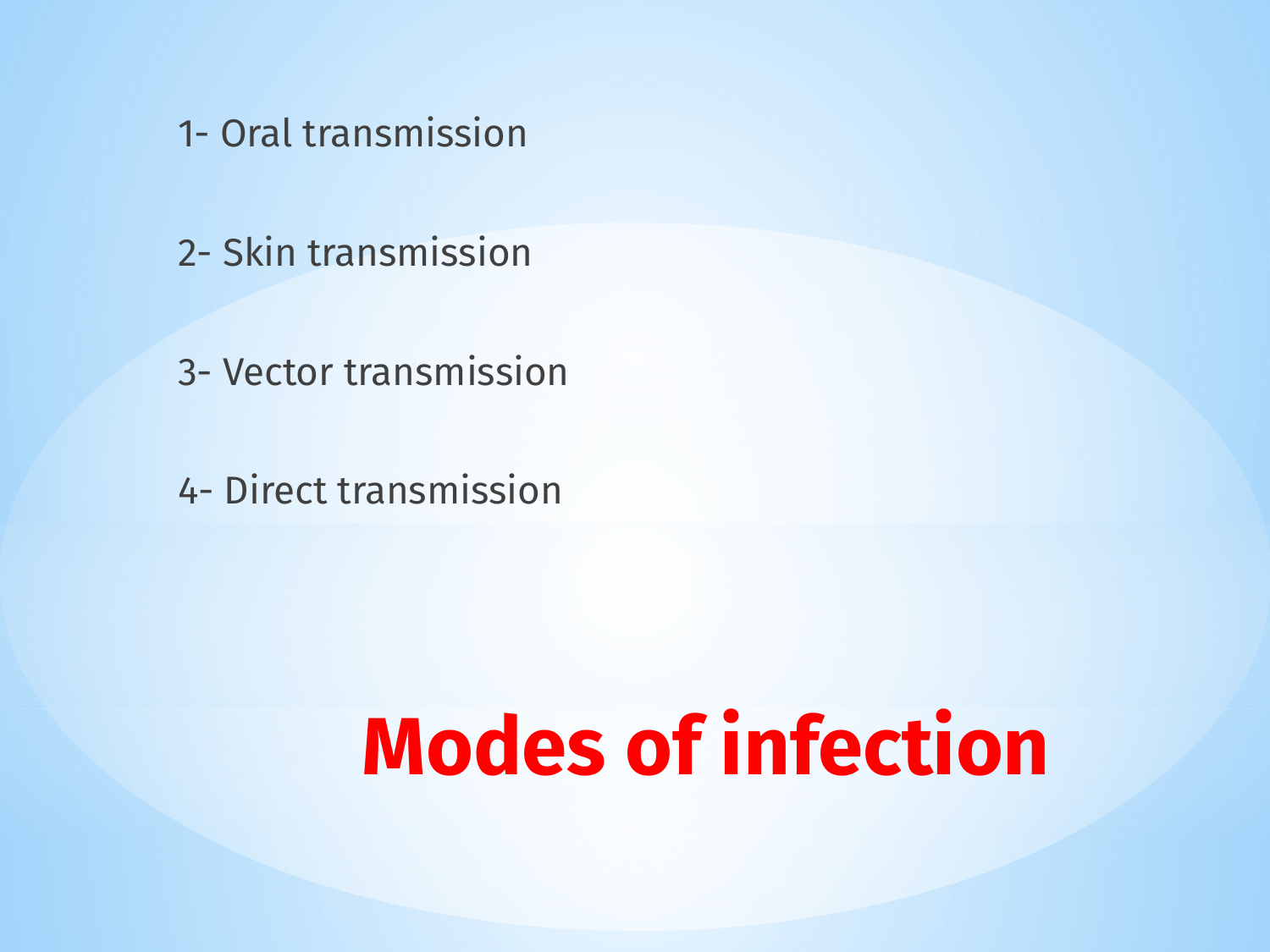

1- Oral transmission

2- Skin transmission

3- Vector transmission

4- Direct transmission

# Modes of infection